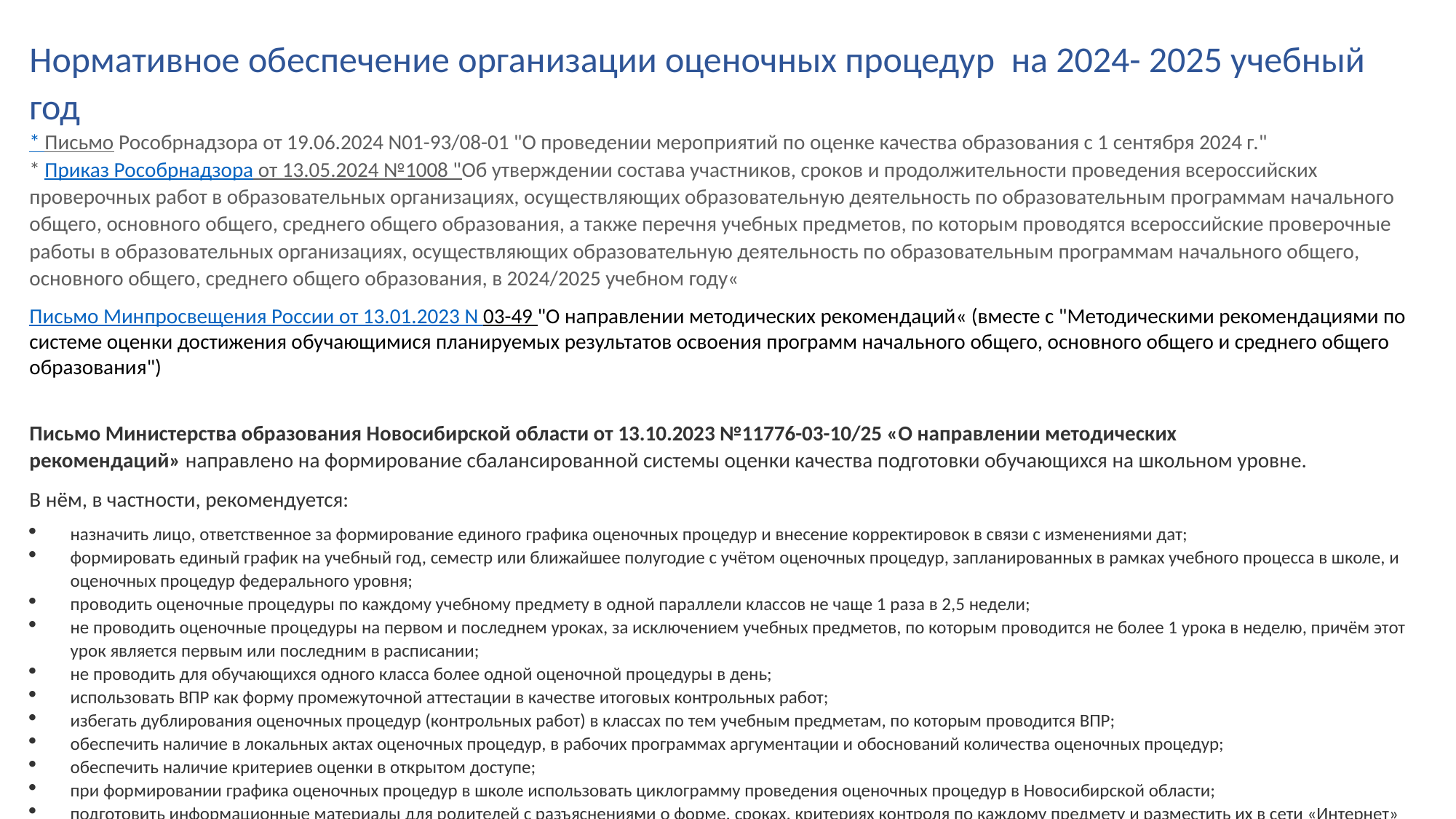

Нормативное обеспечение организации оценочных процедур  на 2024- 2025 учебный год
* Письмо Рособрнадзора от 19.06.2024 N01-93/08-01 "О проведении мероприятий по оценке качества образования с 1 сентября 2024 г."
* Приказ Рособрнадзора от 13.05.2024 №1008 "Об утверждении состава участников, сроков и продолжительности проведения всероссийских проверочных работ в образовательных организациях, осуществляющих образовательную деятельность по образовательным программам начального общего, основного общего, среднего общего образования, а также перечня учебных предметов, по которым проводятся всероссийские проверочные работы в образовательных организациях, осуществляющих образовательную деятельность по образовательным программам начального общего, основного общего, среднего общего образования, в 2024/2025 учебном году«
Письмо Минпросвещения России от 13.01.2023 N 03-49 "О направлении методических рекомендаций« (вместе с "Методическими рекомендациями по системе оценки достижения обучающимися планируемых результатов освоения программ начального общего, основного общего и среднего общего образования")

Письмо Министерства образования Новосибирской области от 13.10.2023 №11776-03-10/25 «О направлении методических рекомендаций» направлено на формирование сбалансированной системы оценки качества подготовки обучающихся на школьном уровне.
В нём, в частности, рекомендуется:
назначить лицо, ответственное за формирование единого графика оценочных процедур и внесение корректировок в связи с изменениями дат;
формировать единый график на учебный год, семестр или ближайшее полугодие с учётом оценочных процедур, запланированных в рамках учебного процесса в школе, и оценочных процедур федерального уровня;
проводить оценочные процедуры по каждому учебному предмету в одной параллели классов не чаще 1 раза в 2,5 недели;
не проводить оценочные процедуры на первом и последнем уроках, за исключением учебных предметов, по которым проводится не более 1 урока в неделю, причём этот урок является первым или последним в расписании;
не проводить для обучающихся одного класса более одной оценочной процедуры в день;
использовать ВПР как форму промежуточной аттестации в качестве итоговых контрольных работ;
избегать дублирования оценочных процедур (контрольных работ) в классах по тем учебным предметам, по которым проводится ВПР;
обеспечить наличие в локальных актах оценочных процедур, в рабочих программах аргументации и обоснований количества оценочных процедур;
обеспечить наличие критериев оценки в открытом доступе;
при формировании графика оценочных процедур в школе использовать циклограмму проведения оценочных процедур в Новосибирской области;
подготовить информационные материалы для родителей с разъяснениями о форме, сроках, критериях контроля по каждому предмету и разместить их в сети «Интернет» на сайте школы;
в течение учебного года следить за своевременным информированием родителей о результатах проведённых оценочных процедур.